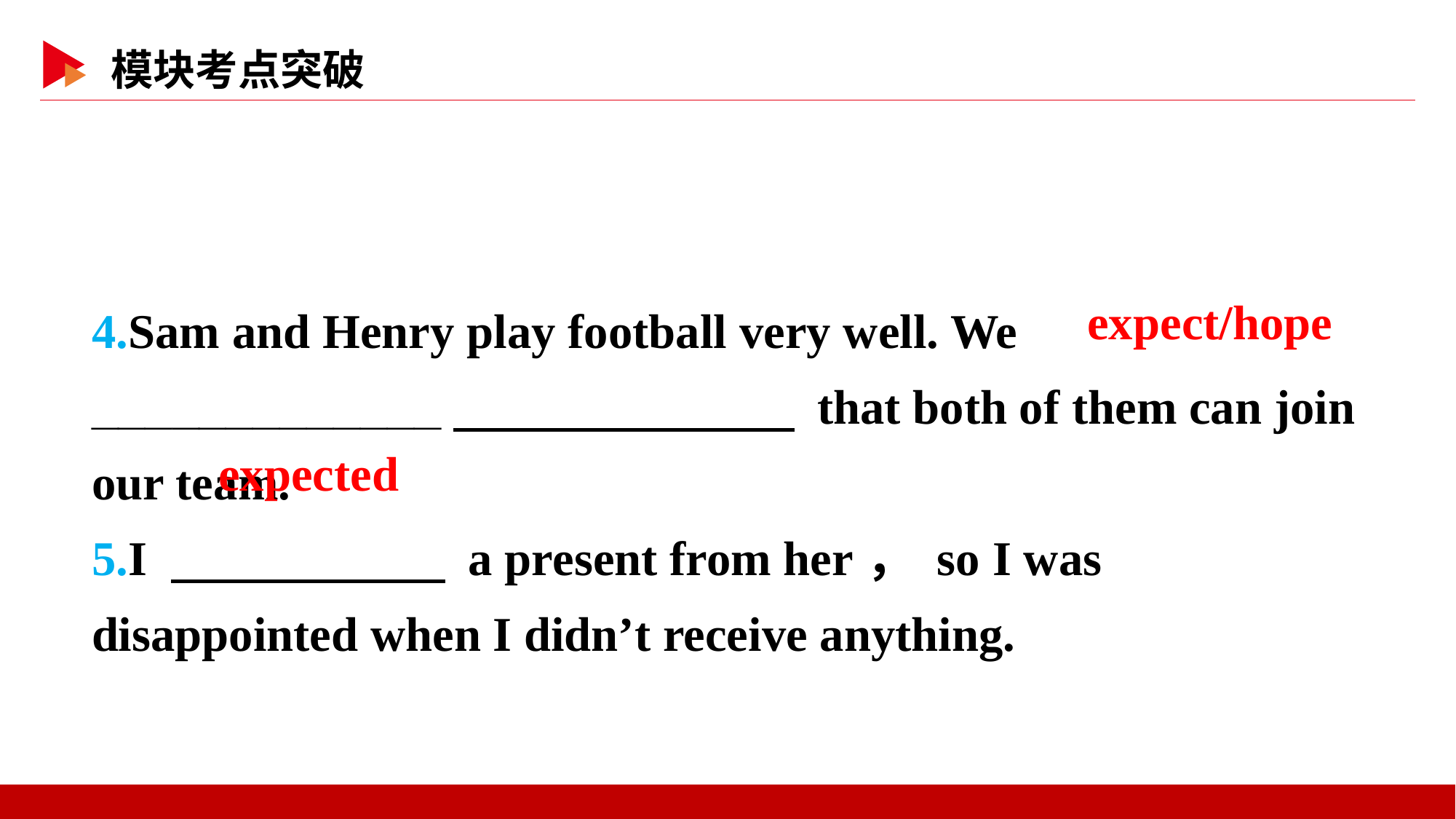

4.Sam and Henry play football very well. We _____________　                      　 that both of them can join our team.
5.I 　                　 a present from her， so I was disappointed when I didn’t receive anything.
　expect/hope
　expected